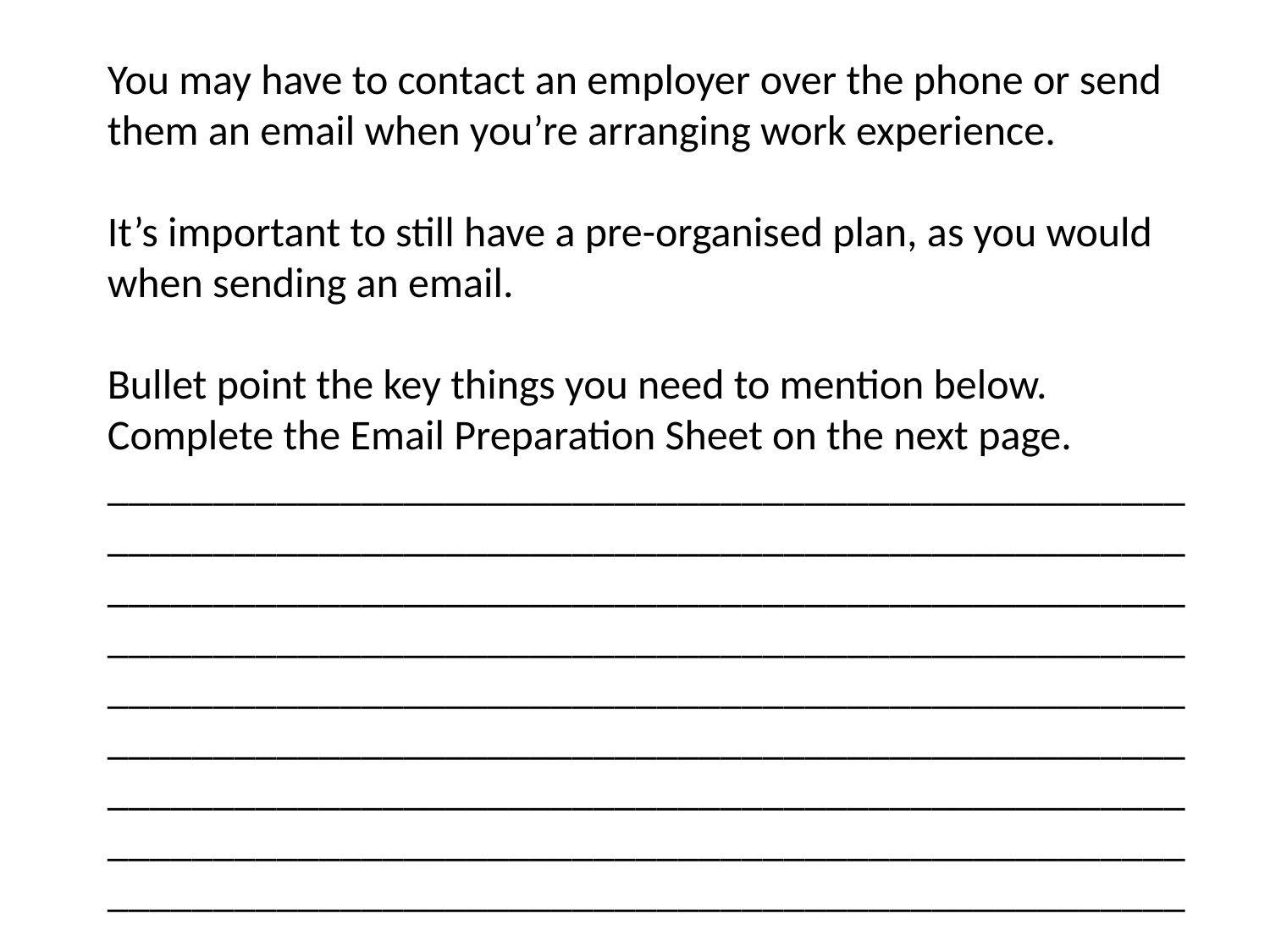

You may have to contact an employer over the phone or send them an email when you’re arranging work experience.

It’s important to still have a pre-organised plan, as you would when sending an email.

Bullet point the key things you need to mention below. Complete the Email Preparation Sheet on the next page. ___________________________________________________________________________________________________________________________________________________________________________________________________________________________________________________________________________________________________________________________________________________________________________________________________________________________________________________________________________